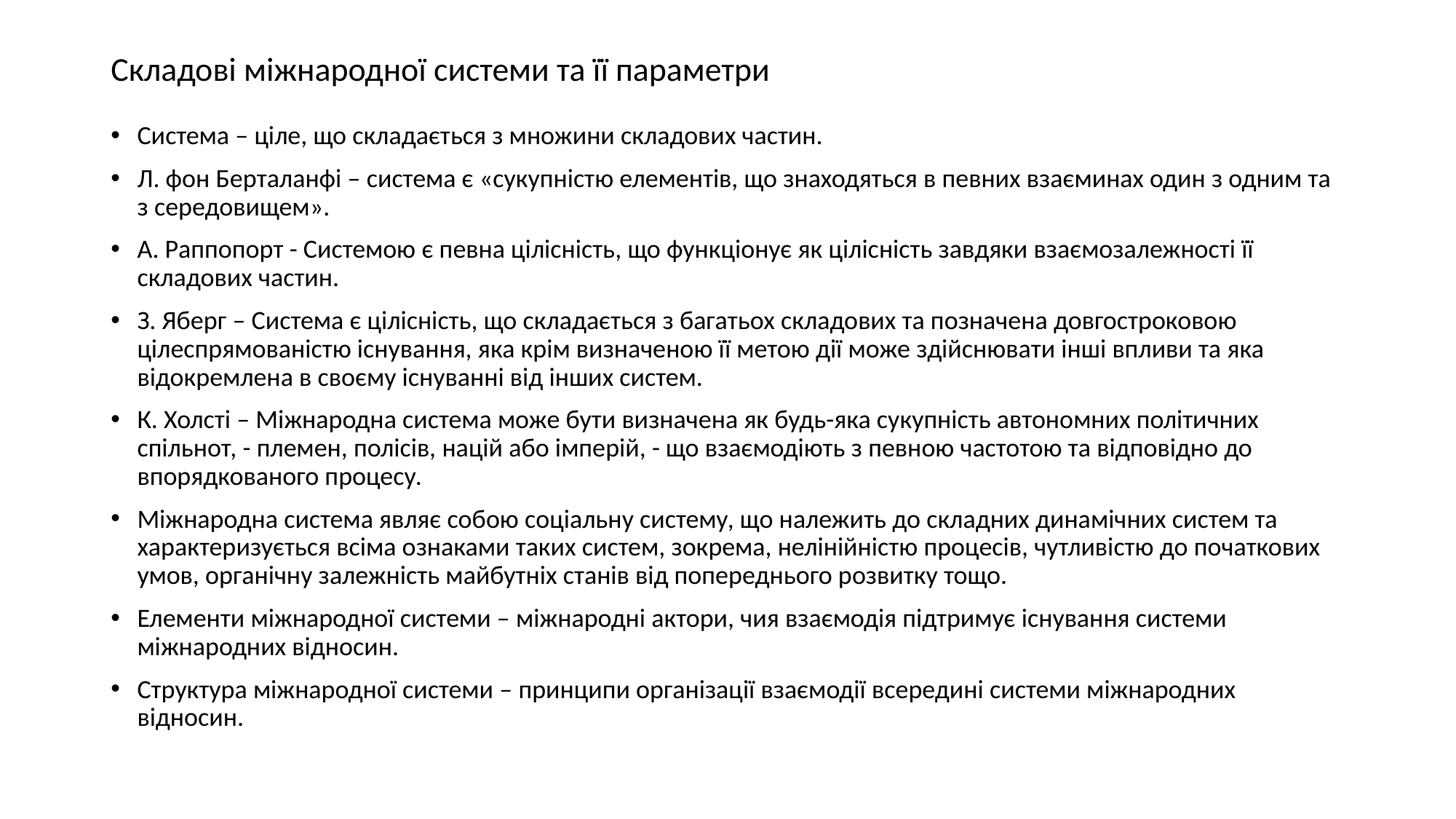

# Складові міжнародної системи та її параметри
Система – ціле, що складається з множини складових частин.
Л. фон Берталанфі – система є «сукупністю елементів, що знаходяться в певних взаєминах один з одним та з середовищем».
А. Раппопорт - Системою є певна цілісність, що функціонує як цілісність завдяки взаємозалежності її складових частин.
З. Яберг – Система є цілісність, що складається з багатьох складових та позначена довгостроковою цілеспрямованістю існування, яка крім визначеною її метою дії може здійснювати інші впливи та яка відокремлена в своєму існуванні від інших систем.
К. Холсті – Міжнародна система може бути визначена як будь-яка сукупність автономних політичних спільнот, - племен, полісів, націй або імперій, - що взаємодіють з певною частотою та відповідно до впорядкованого процесу.
Міжнародна система являє собою соціальну систему, що належить до складних динамічних систем та характеризується всіма ознаками таких систем, зокрема, нелінійністю процесів, чутливістю до початкових умов, органічну залежність майбутніх станів від попереднього розвитку тощо.
Елементи міжнародної системи – міжнародні актори, чия взаємодія підтримує існування системи міжнародних відносин.
Структура міжнародної системи – принципи організації взаємодії всередині системи міжнародних відносин.